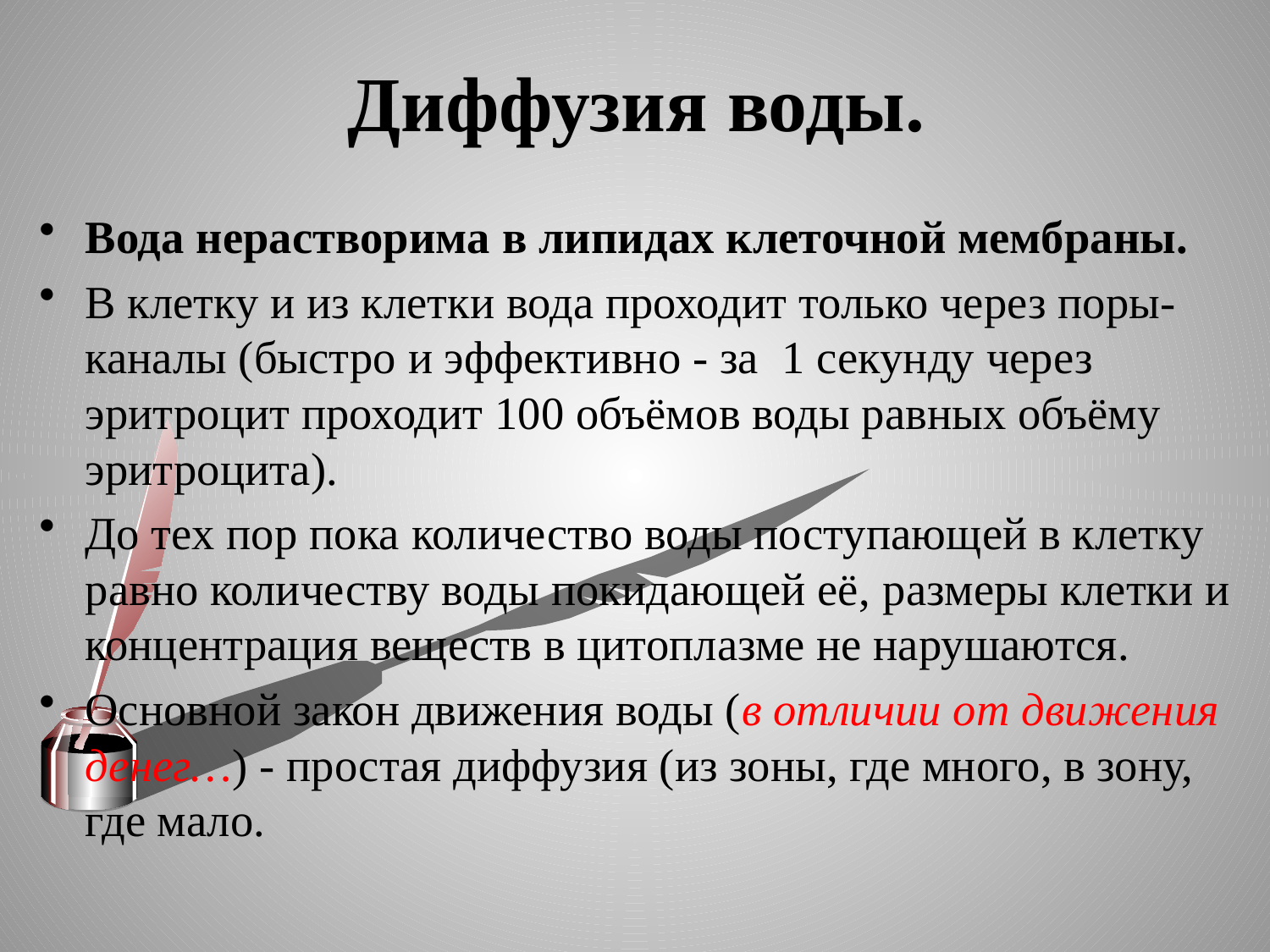

# Диффузия воды.
Вода нерастворима в липидах клеточной мембраны.
В клетку и из клетки вода проходит только через поры-каналы (быстро и эффективно - за  1 секунду через эритроцит проходит 100 объёмов воды равных объёму эритроцита).
До тех пор пока количество воды поступающей в клетку равно количеству воды покидающей её, размеры клетки и концентрация веществ в цитоплазме не нарушаются.
Основной закон движения воды (в отличии от движения денег…) - простая диффузия (из зоны, где много, в зону, где мало.